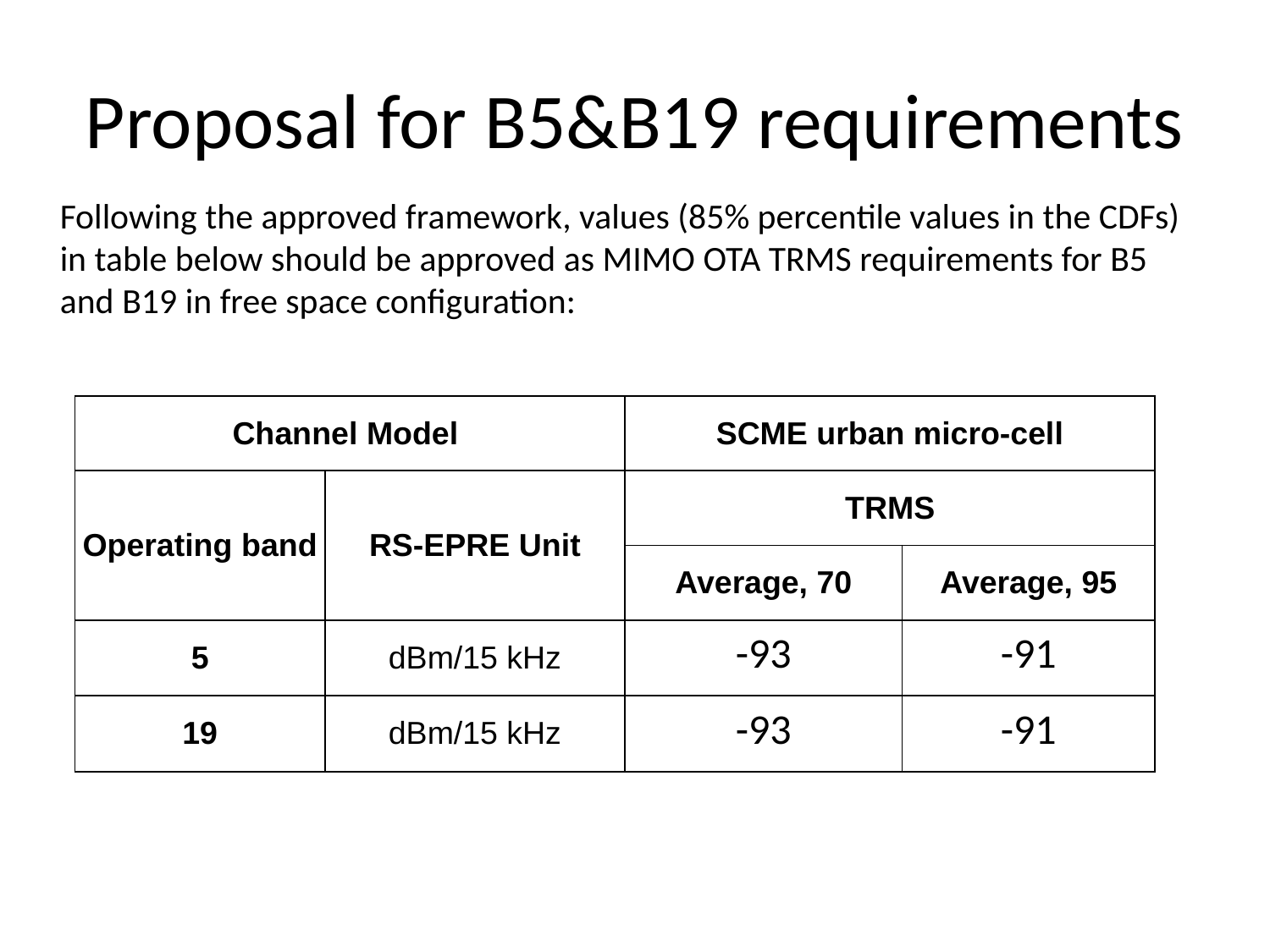

# Proposal for B5&B19 requirements
Following the approved framework, values (85% percentile values in the CDFs) in table below should be approved as MIMO OTA TRMS requirements for B5 and B19 in free space configuration:
| Channel Model |  | SCME urban micro-cell |  |
| --- | --- | --- | --- |
| Operating band | RS-EPRE Unit | TRMS |  |
|  |  | Average, 70 | Average, 95 |
| 5 | dBm/15 kHz | -93 | -91 |
| 19 | dBm/15 kHz | -93 | -91 |